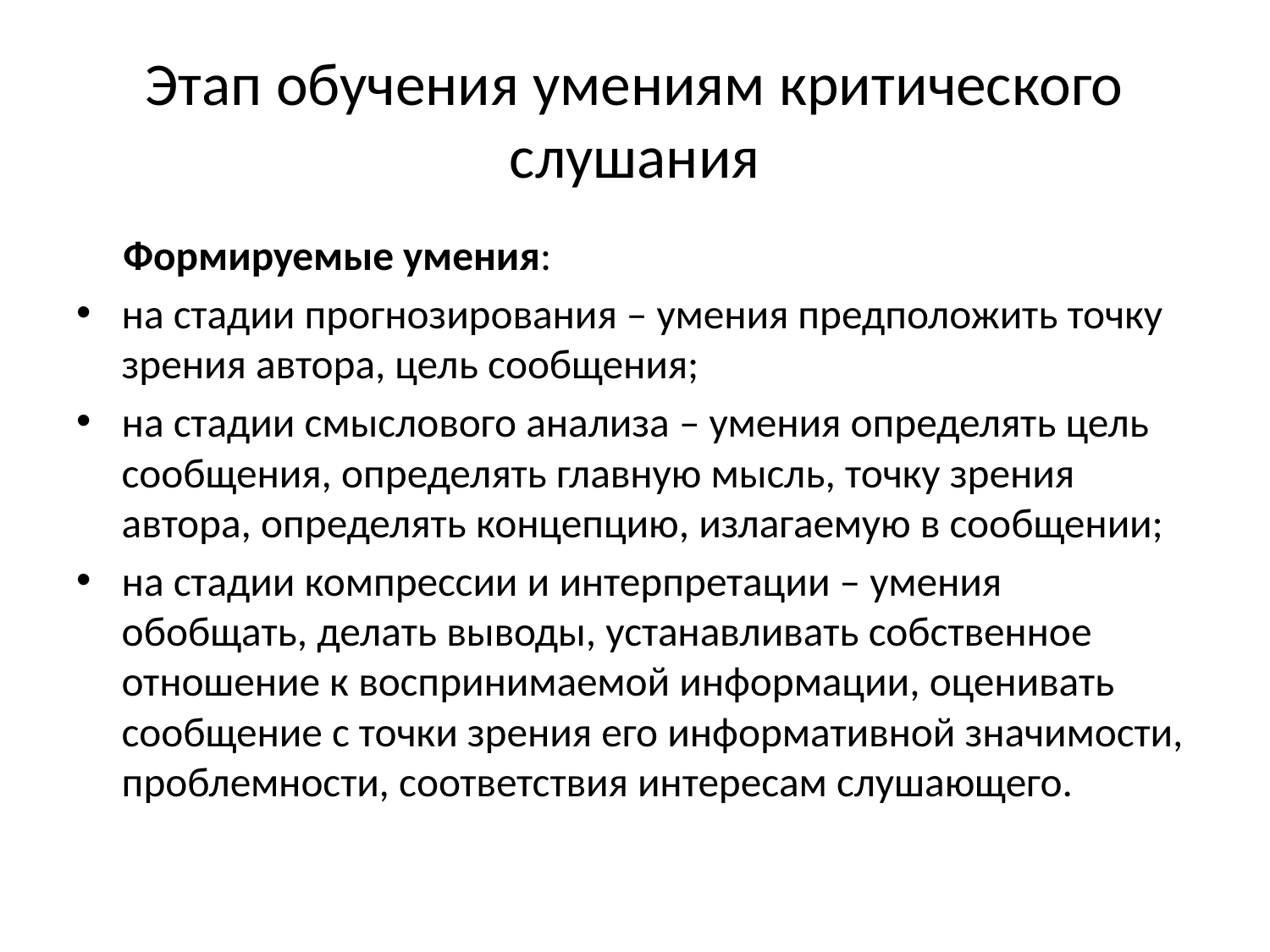

# Этап обучения умениям критического слушания
Формируемые умения:
на стадии прогнозирования – умения предположить точку зрения автора, цель сообщения;
на стадии смыслового анализа – умения определять цель сообщения, определять главную мысль, точку зрения автора, определять концепцию, излагаемую в сообщении;
на стадии компрессии и интерпретации – умения обобщать, делать выводы, устанавливать собственное отношение к воспринимаемой информации, оценивать сообщение с точки зрения его информативной значимости, проблемности, соответствия интересам слушающего.